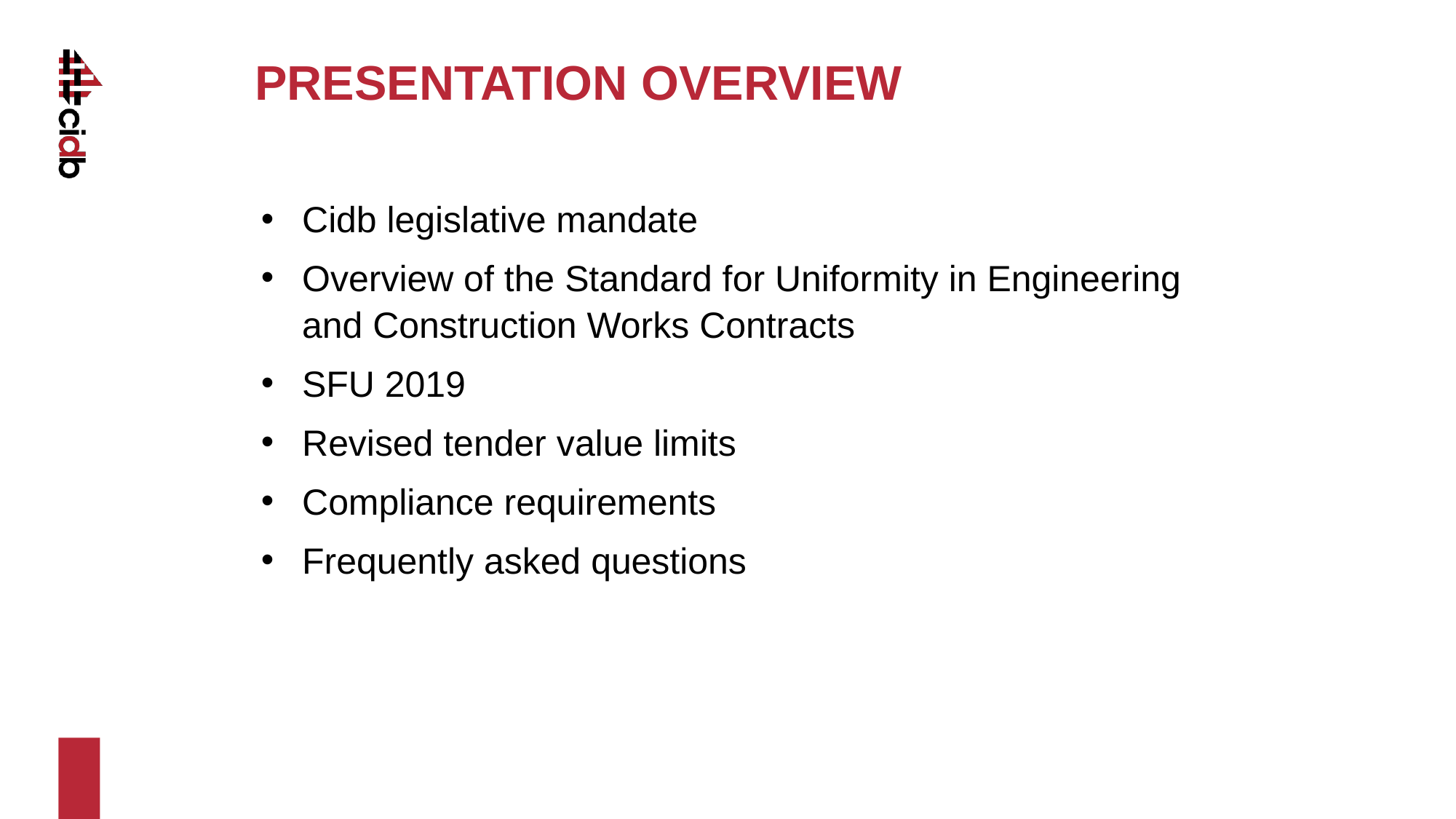

PRESENTATION OVERVIEW

Cidb legislative mandate
Overview of the Standard for Uniformity in Engineering and Construction Works Contracts
SFU 2019
Revised tender value limits
Compliance requirements
Frequently asked questions